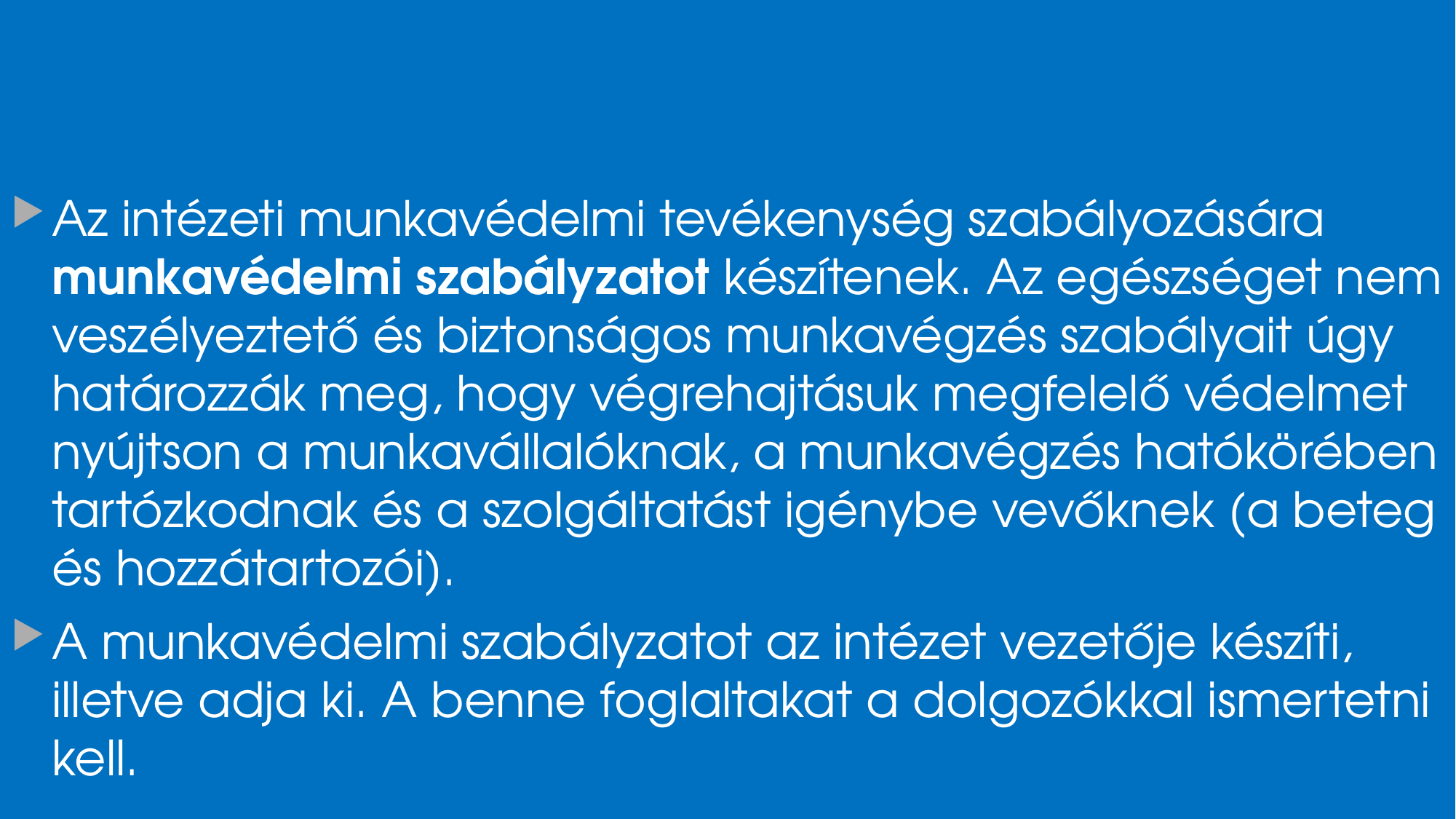

Az intézeti munkavédelmi tevékenység szabályozására munkavédelmi szabályzatot készítenek. Az egészséget nem veszélyeztető és biztonságos munkavégzés szabályait úgy határozzák meg, hogy végrehajtásuk megfelelő védelmet nyújtson a munkavállalóknak, a munkavégzés hatókörében tartózkodnak és a szolgáltatást igénybe vevőknek (a beteg és hozzátartozói).
A munkavédelmi szabályzatot az intézet vezetője készíti, illetve adja ki. A benne foglaltakat a dolgozókkal ismertetni kell.